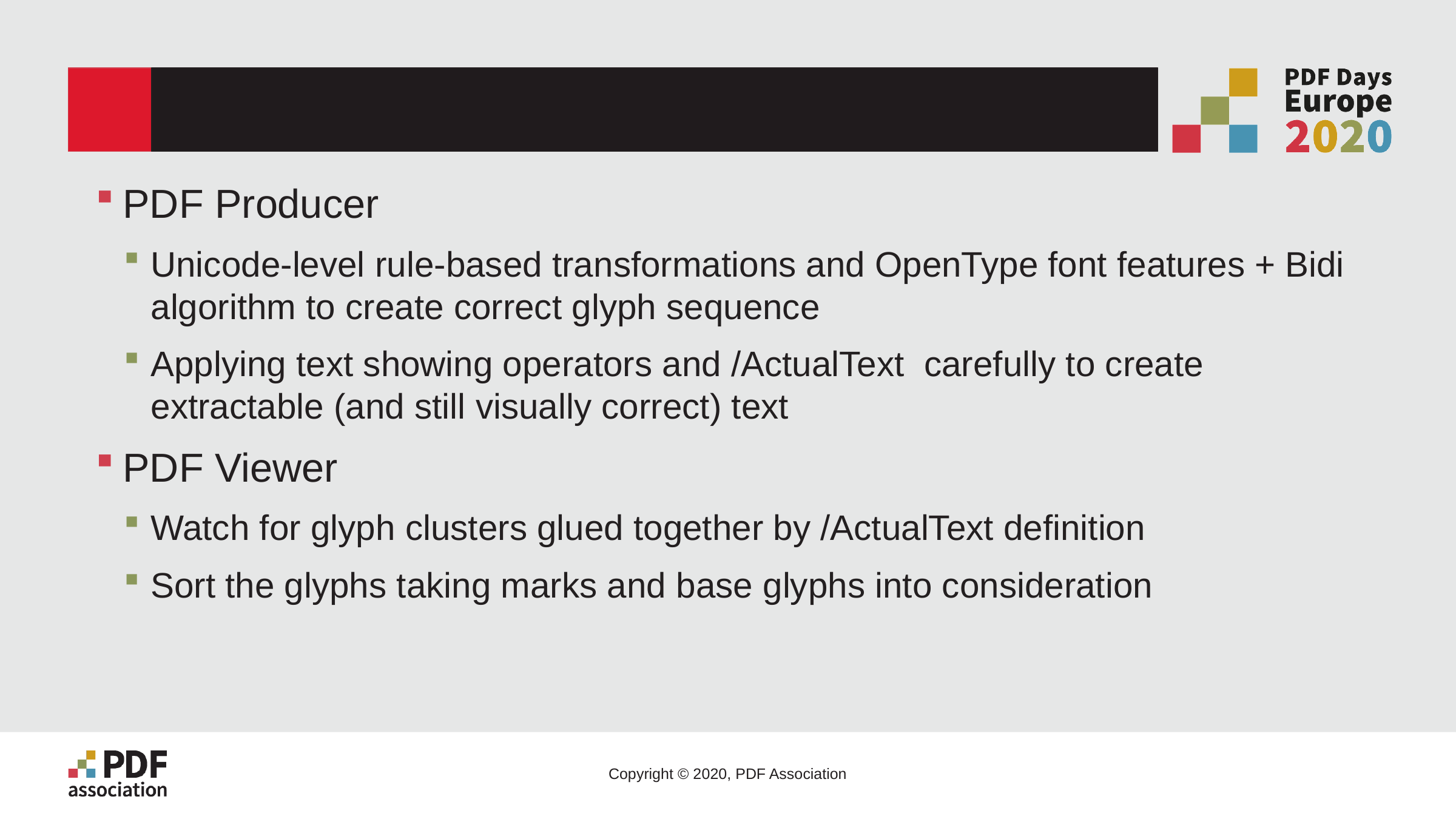

# Conclusions
PDF Producer
Unicode-level rule-based transformations and OpenType font features + Bidi algorithm to create correct glyph sequence
Applying text showing operators and /ActualText  carefully to create extractable (and still visually correct) text
PDF Viewer
Watch for glyph clusters glued together by /ActualText definition
Sort the glyphs taking marks and base glyphs into consideration
22
Copyright © 2020, PDF Association